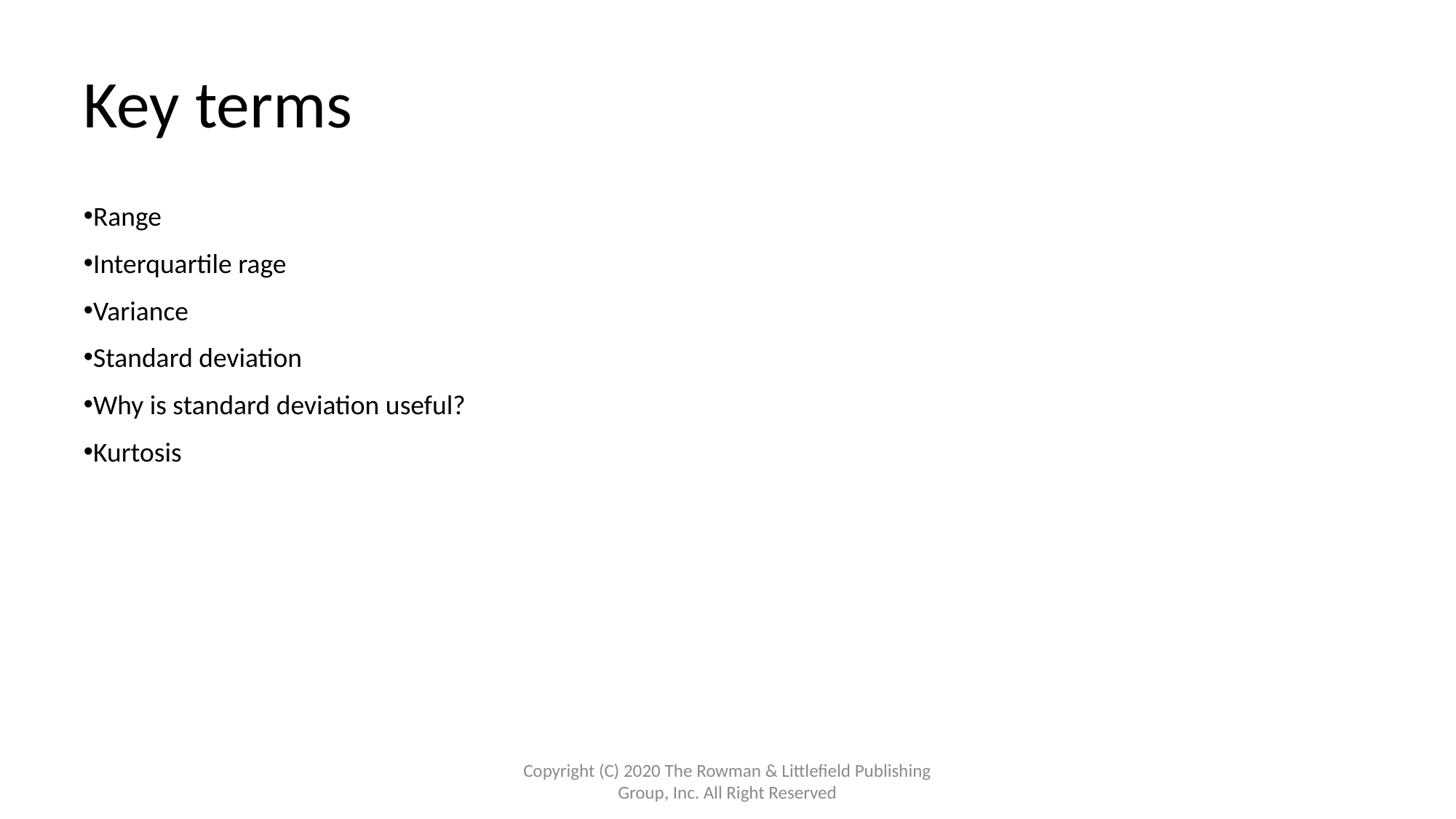

# Key terms
Range
Interquartile rage
Variance
Standard deviation
Why is standard deviation useful?
Kurtosis
Copyright (C) 2020 The Rowman & Littlefield Publishing Group, Inc. All Right Reserved